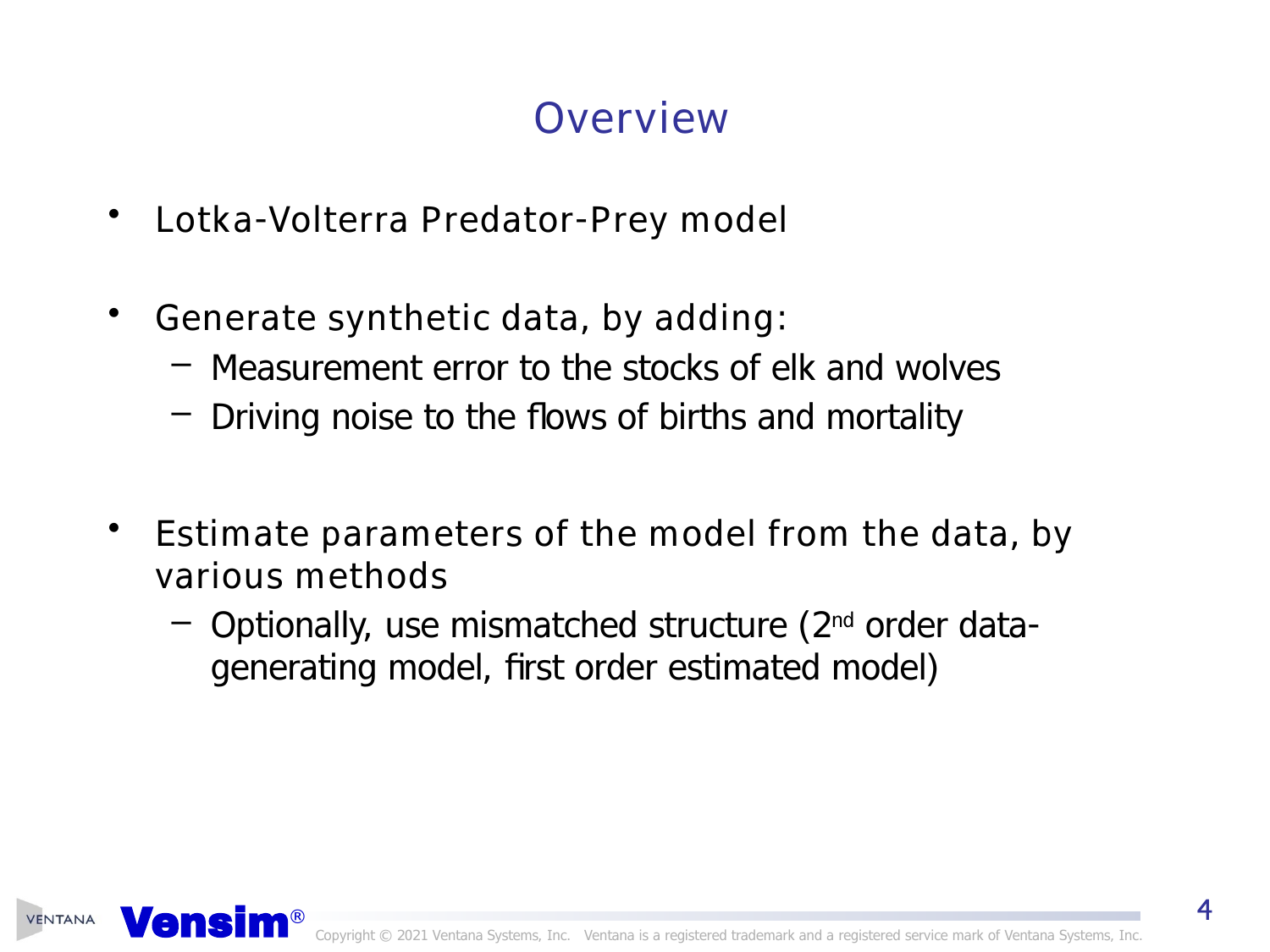

# Overview
Lotka-Volterra Predator-Prey model

Generate synthetic data, by adding:
Measurement error to the stocks of elk and wolves
Driving noise to the flows of births and mortality

Estimate parameters of the model from the data, by various methods
Optionally, use mismatched structure (2nd order data-generating model, first order estimated model)